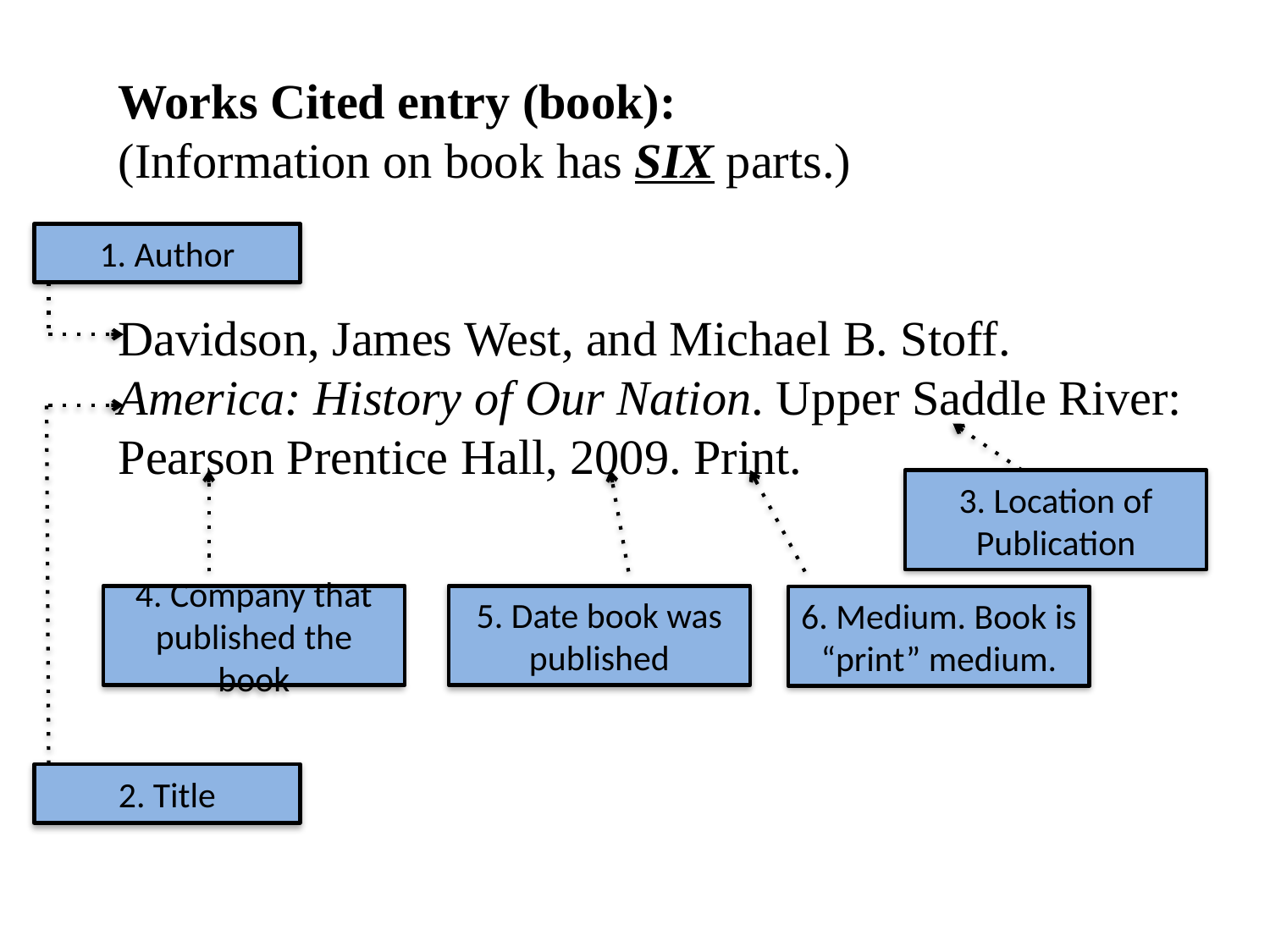

Works Cited entry (book):
(Information on book has SIX parts.)

Davidson, James West, and Michael B. Stoff. America: History of Our Nation. Upper Saddle River: Pearson Prentice Hall, 2009. Print.

1. Author
3. Location of Publication
4. Company that published the book
5. Date book was published
6. Medium. Book is “print” medium.
2. Title